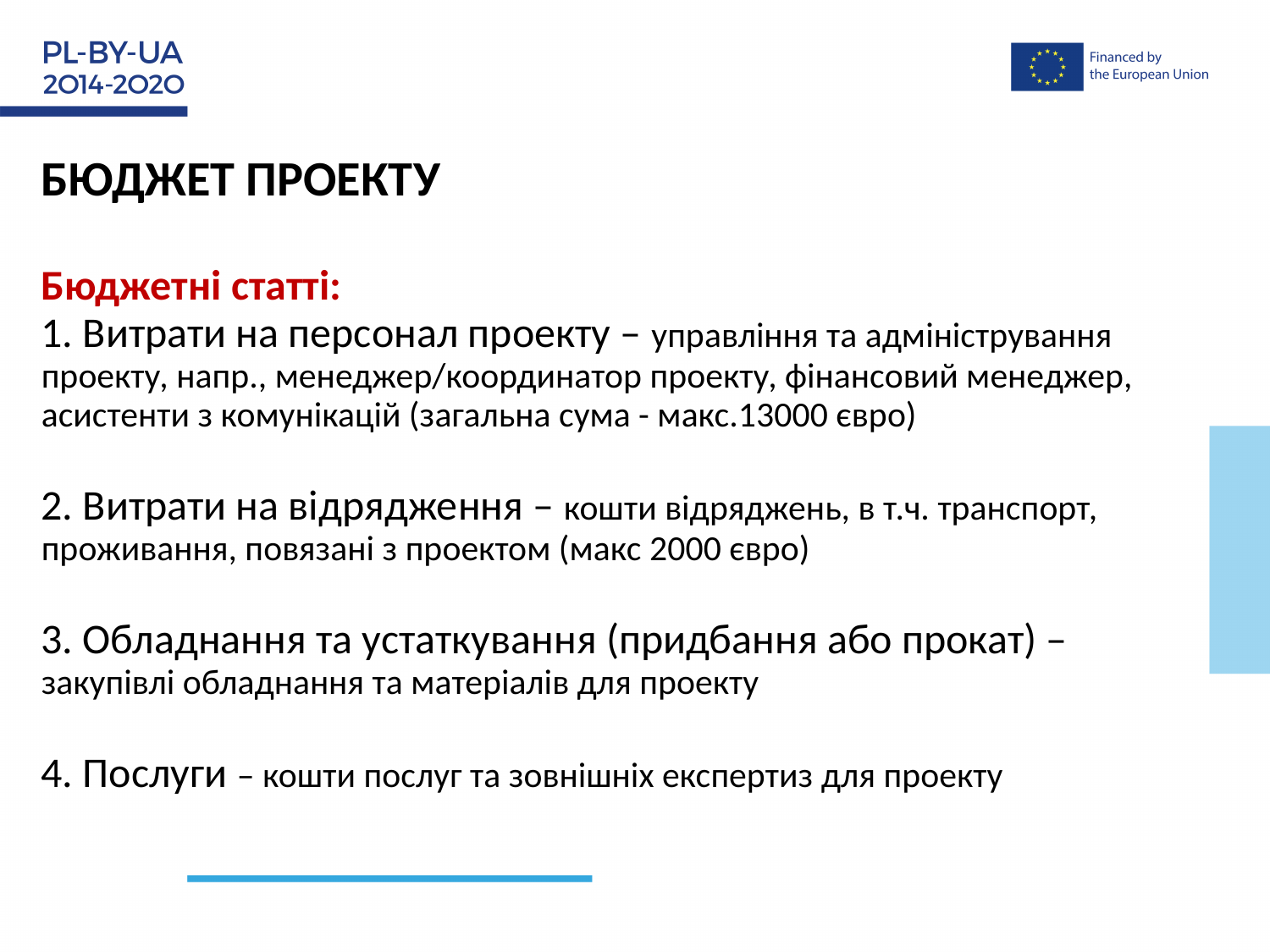

БЮДЖЕТ ПРОЕКТУ

Бюджетні статті:
1. Витрати на персонал проекту – управління та адміністрування проекту, напр., менеджер/координатор проекту, фінансовий менеджер, асистенти з комунікацій (загальна сума - макс.13000 євро)

2. Витрати на відрядження – кошти відряджень, в т.ч. транспорт, проживання, повязані з проектом (макс 2000 євро)

3. Обладнання та устаткування (придбання або прокат) – закупівлі обладнання та матеріалів для проекту

4. Послуги – кошти послуг та зовнішніх експертиз для проекту